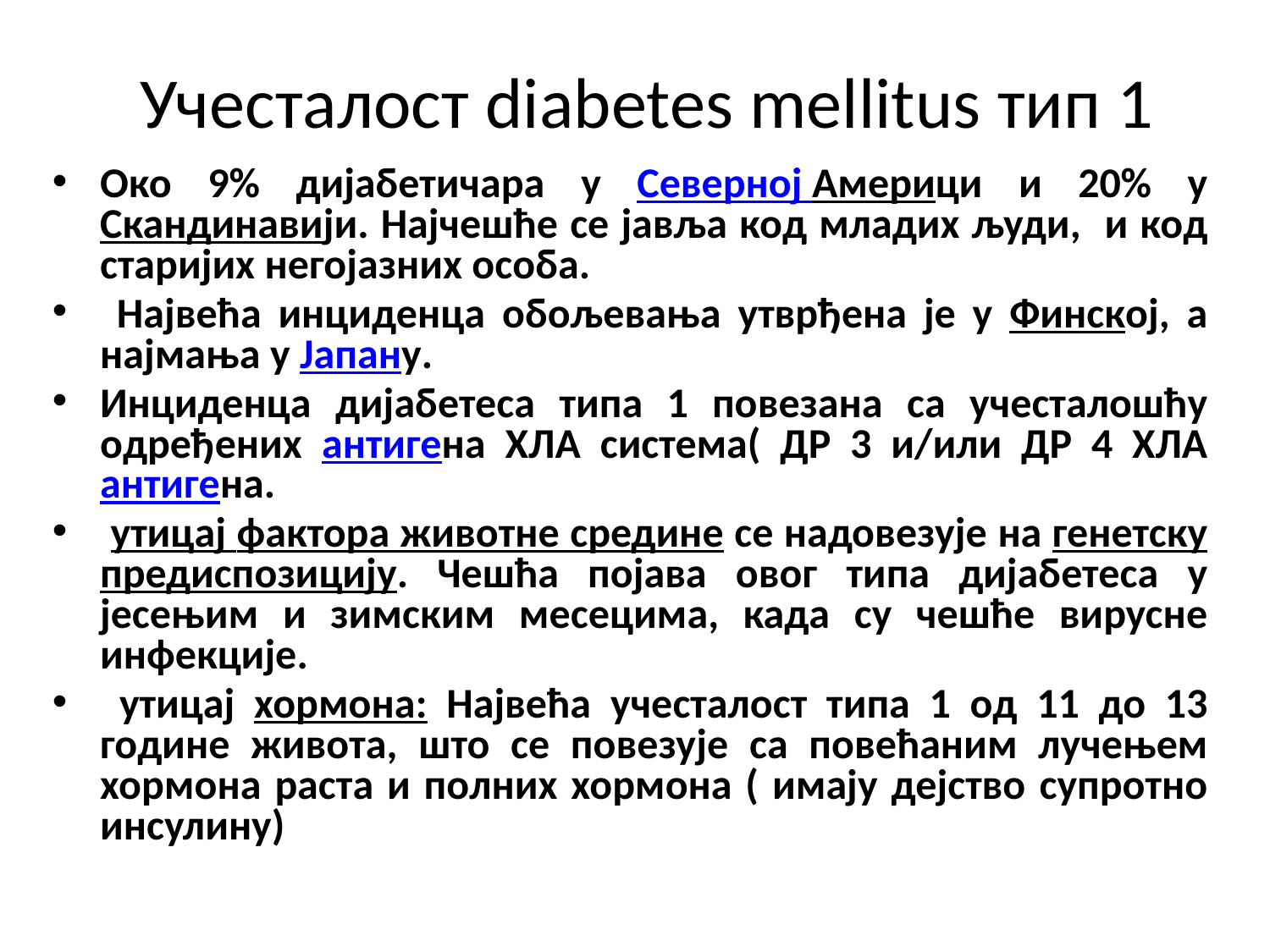

# Учесталост diabetes mellitus тип 1
Око 9% дијабетичара у Северној Америци и 20% у Скандинавији. Најчешће се јавља код младих људи,  и код старијих негојазних особа.
 Највећа инциденца обољевања утврђена је у Финској, а најмања у Јапану.
Инциденца дијабетеса типа 1 повезана са учесталошћу одређених антигена ХЛА система( ДР 3 и/или ДР 4 ХЛА антигена.
 утицај фактора животне средине се надовезује на генетску предиспозицију. Чешћа појава овог типа дијабетеса у јесењим и зимским месецима, када су чешће вирусне инфекције.
 утицај хормона: Највећа учесталост типа 1 од 11 до 13 године живота, што се повезује са повећаним лучењем хормона раста и полних хормона ( имају дејство супротно инсулину)